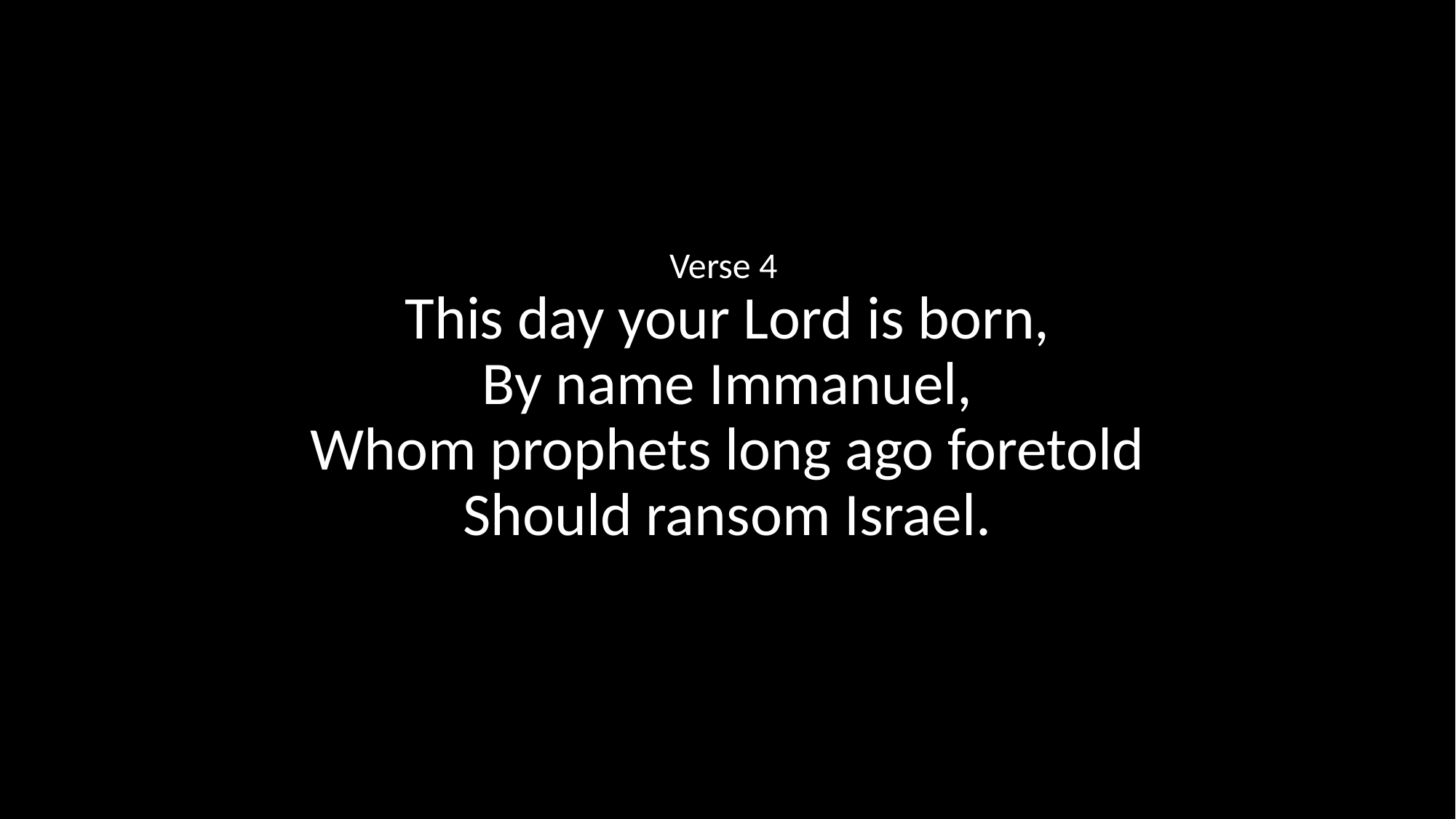

Verse 4
This day your Lord is born,
By name Immanuel,
Whom prophets long ago foretold
Should ransom Israel.